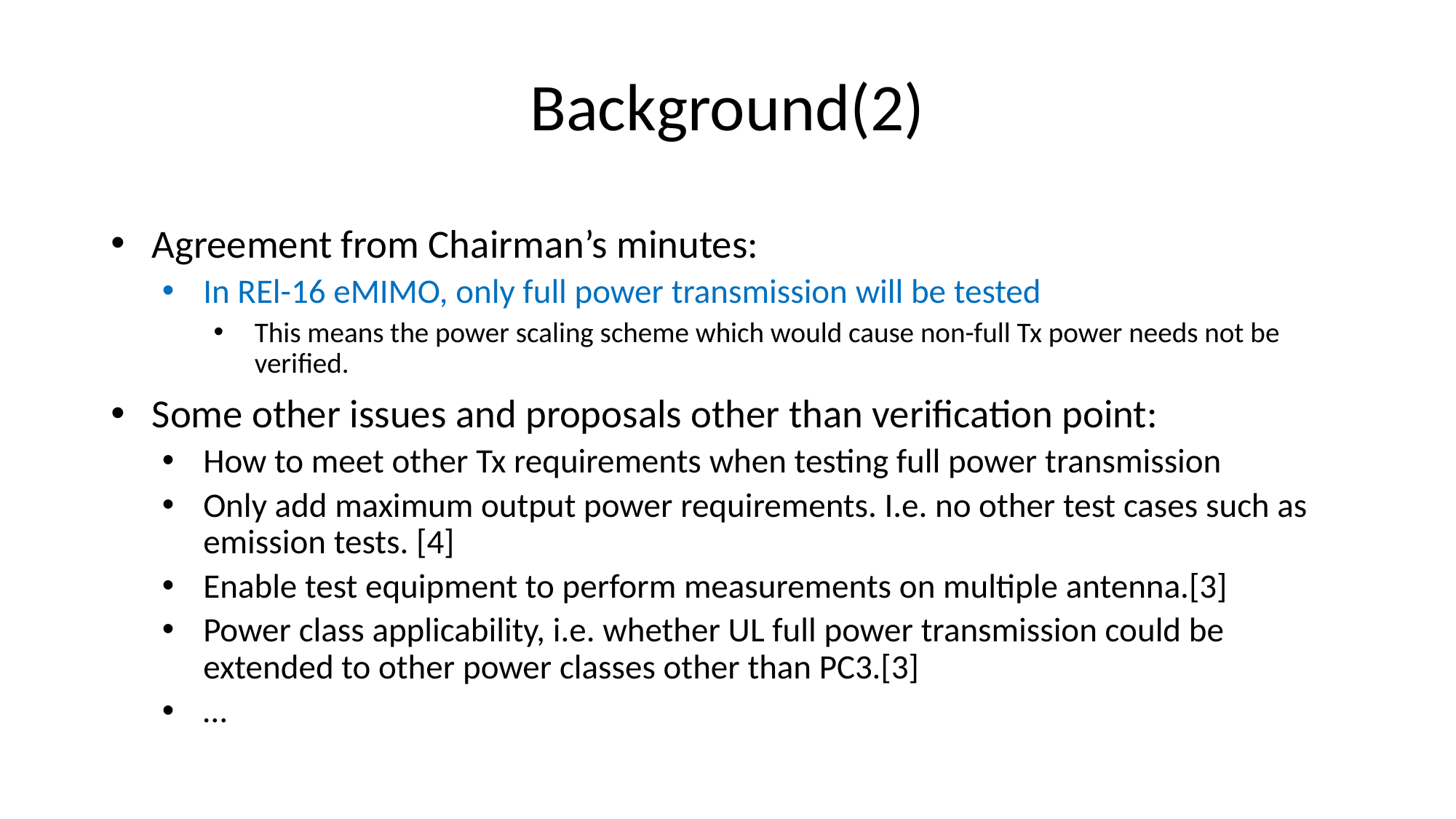

# Background(2)
Agreement from Chairman’s minutes:
In REl-16 eMIMO, only full power transmission will be tested
This means the power scaling scheme which would cause non-full Tx power needs not be verified.
Some other issues and proposals other than verification point:
How to meet other Tx requirements when testing full power transmission
Only add maximum output power requirements. I.e. no other test cases such as emission tests. [4]
Enable test equipment to perform measurements on multiple antenna.[3]
Power class applicability, i.e. whether UL full power transmission could be extended to other power classes other than PC3.[3]
…